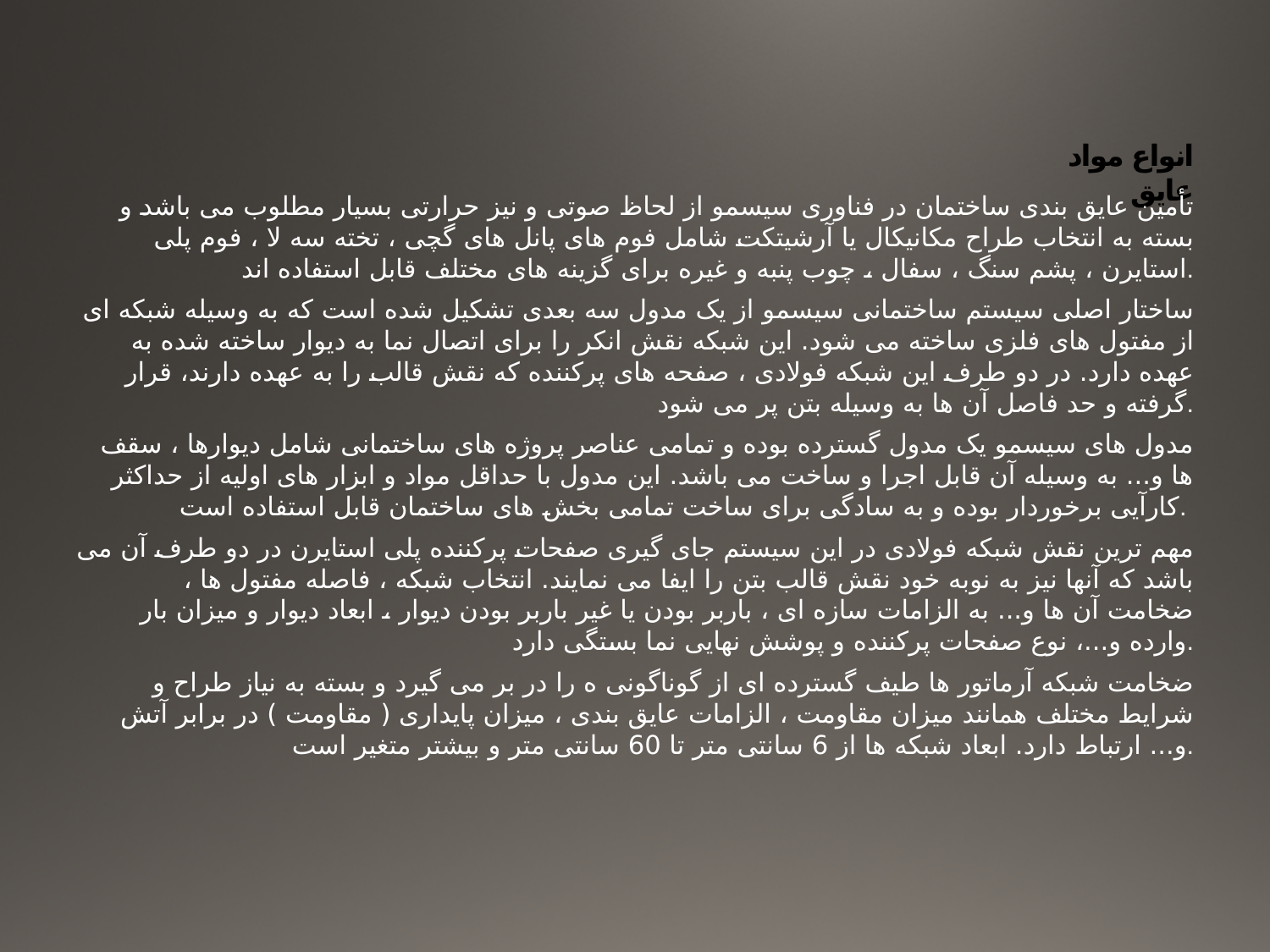

انواع مواد عایق
تأمین عایق بندی ساختمان در فناوری سیسمو از لحاظ صوتی و نیز حرارتی بسیار مطلوب می باشد و بسته به انتخاب طراح مکانیکال یا آرشیتکت شامل فوم های پانل های گچی ، تخته سه لا ، فوم پلی استایرن ، پشم سنگ ، سفال ، چوب پنبه و غیره برای گزینه های مختلف قابل استفاده اند.
ساختار اصلی سیستم ساختمانی سیسمو از یک مدول سه بعدی تشکیل شده است که به وسیله شبکه ای از مفتول های فلزی ساخته می شود. این شبکه نقش انکر را برای اتصال نما به دیوار ساخته شده به عهده دارد. در دو طرف این شبکه فولادی ، صفحه های پرکننده که نقش قالب را به عهده دارند، قرار گرفته و حد فاصل آن ها به وسیله بتن پر می شود.
مدول های سیسمو یک مدول گسترده بوده و تمامی عناصر پروژه های ساختمانی شامل دیوارها ، سقف ها و... به وسیله آن قابل اجرا و ساخت می باشد. این مدول با حداقل مواد و ابزار های اولیه از حداکثر کارآیی برخوردار بوده و به سادگی برای ساخت تمامی بخش های ساختمان قابل استفاده است.
مهم ترین نقش شبکه فولادی در این سیستم جای گیری صفحات پرکننده پلی استایرن در دو طرف آن می باشد که آنها نیز به نوبه خود نقش قالب بتن را ایفا می نمایند. انتخاب شبکه ، فاصله مفتول ها ، ضخامت آن ها و... به الزامات سازه ای ، باربر بودن یا غیر باربر بودن دیوار ، ابعاد دیوار و میزان بار وارده و...، نوع صفحات پرکننده و پوشش نهایی نما بستگی دارد.
ضخامت شبکه آرماتور ها طیف گسترده ای از گوناگونی ه را در بر می گیرد و بسته به نیاز طراح و شرایط مختلف همانند میزان مقاومت ، الزامات عایق بندی ، میزان پایداری ( مقاومت ) در برابر آتش و... ارتباط دارد. ابعاد شبکه ها از 6 سانتی متر تا 60 سانتی متر و بیشتر متغیر است.